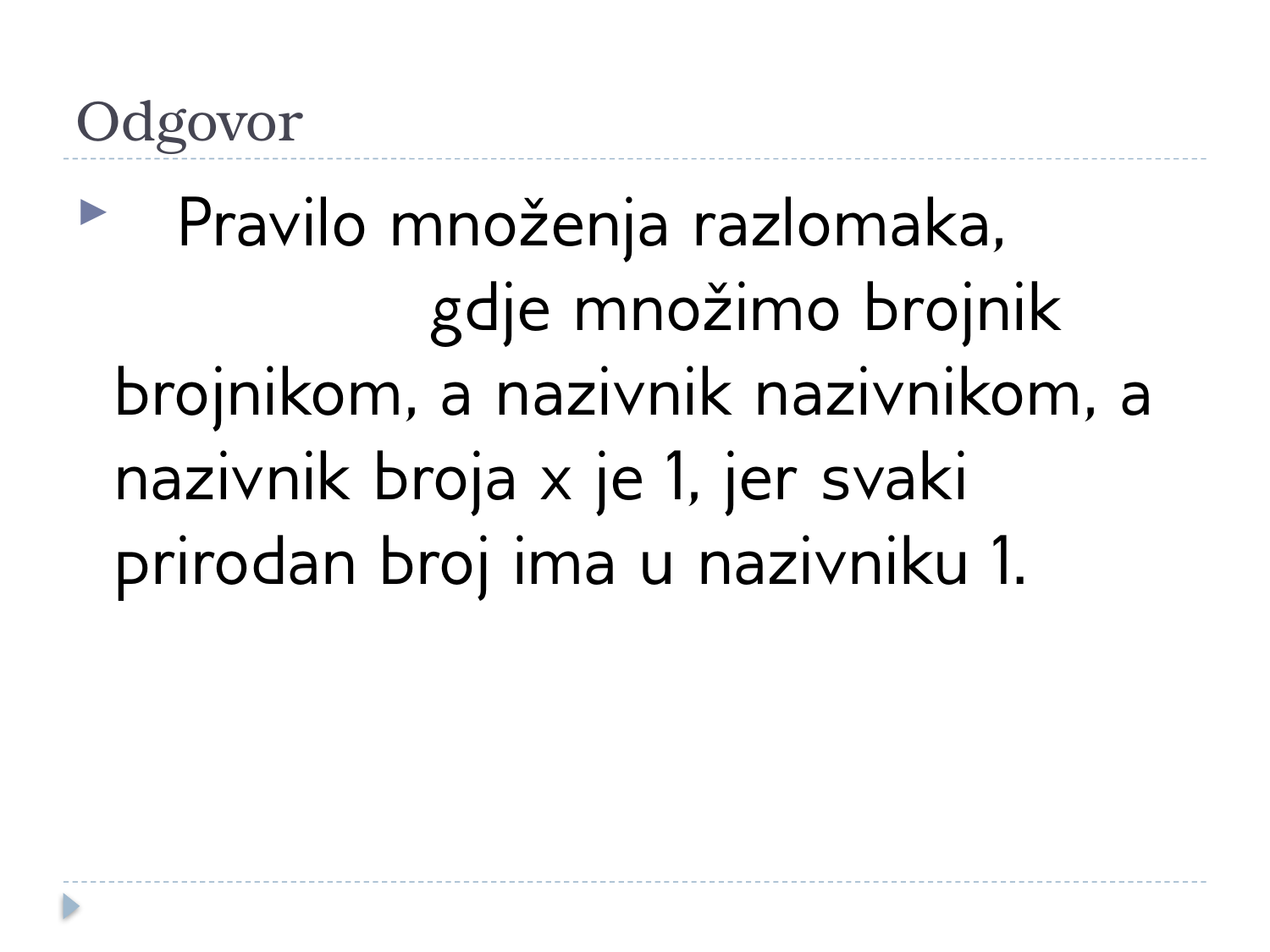

# Odgovor
   Pravilo množenja razlomaka,                        gdje množimo brojnik brojnikom, a nazivnik nazivnikom, a nazivnik broja x je 1, jer svaki prirodan broj ima u nazivniku 1.